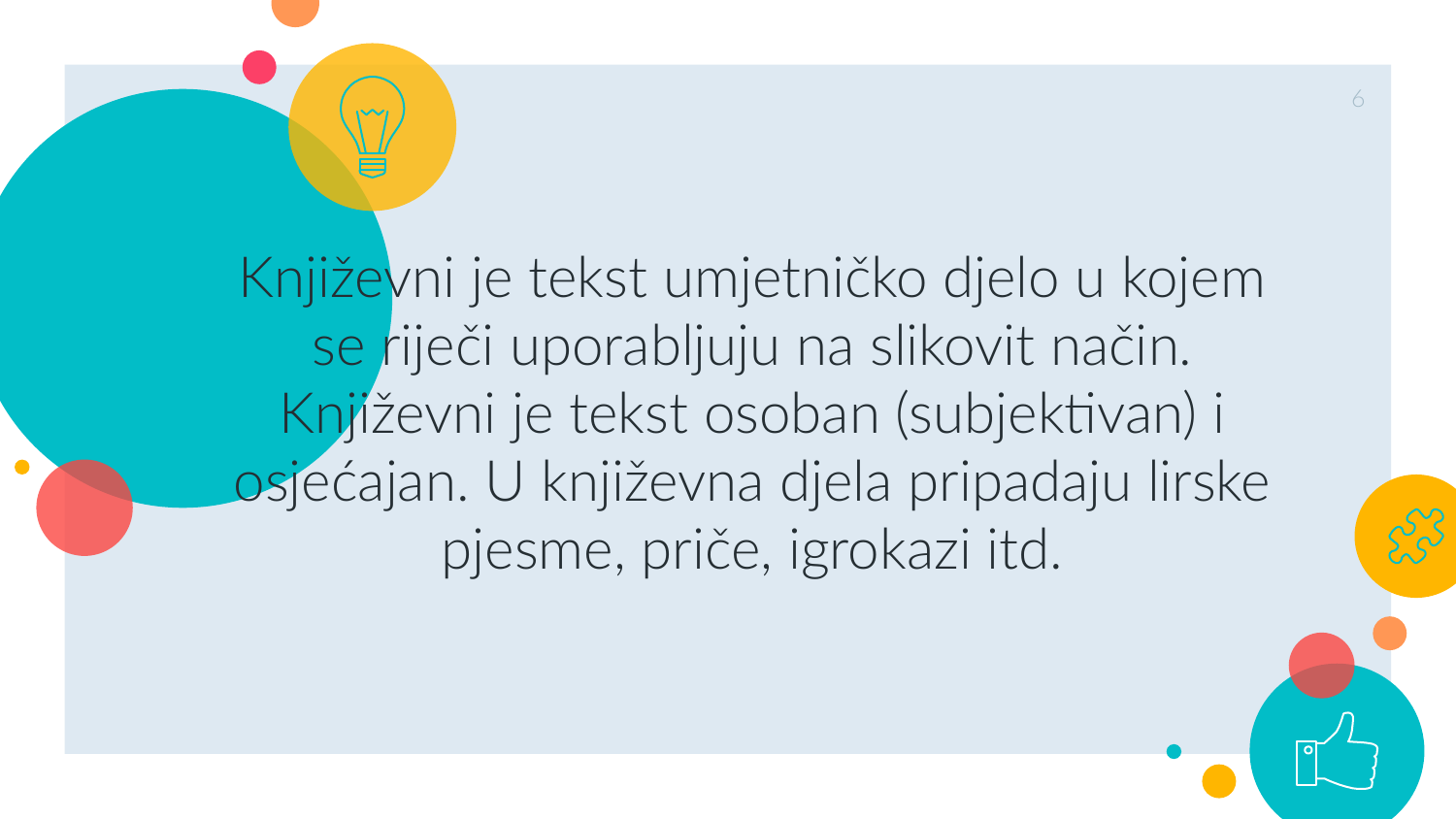

6
Književni je tekst umjetničko djelo u kojem se riječi uporabljuju na slikovit način. Književni je tekst osoban (subjektivan) i osjećajan. U književna djela pripadaju lirske pjesme, priče, igrokazi itd.